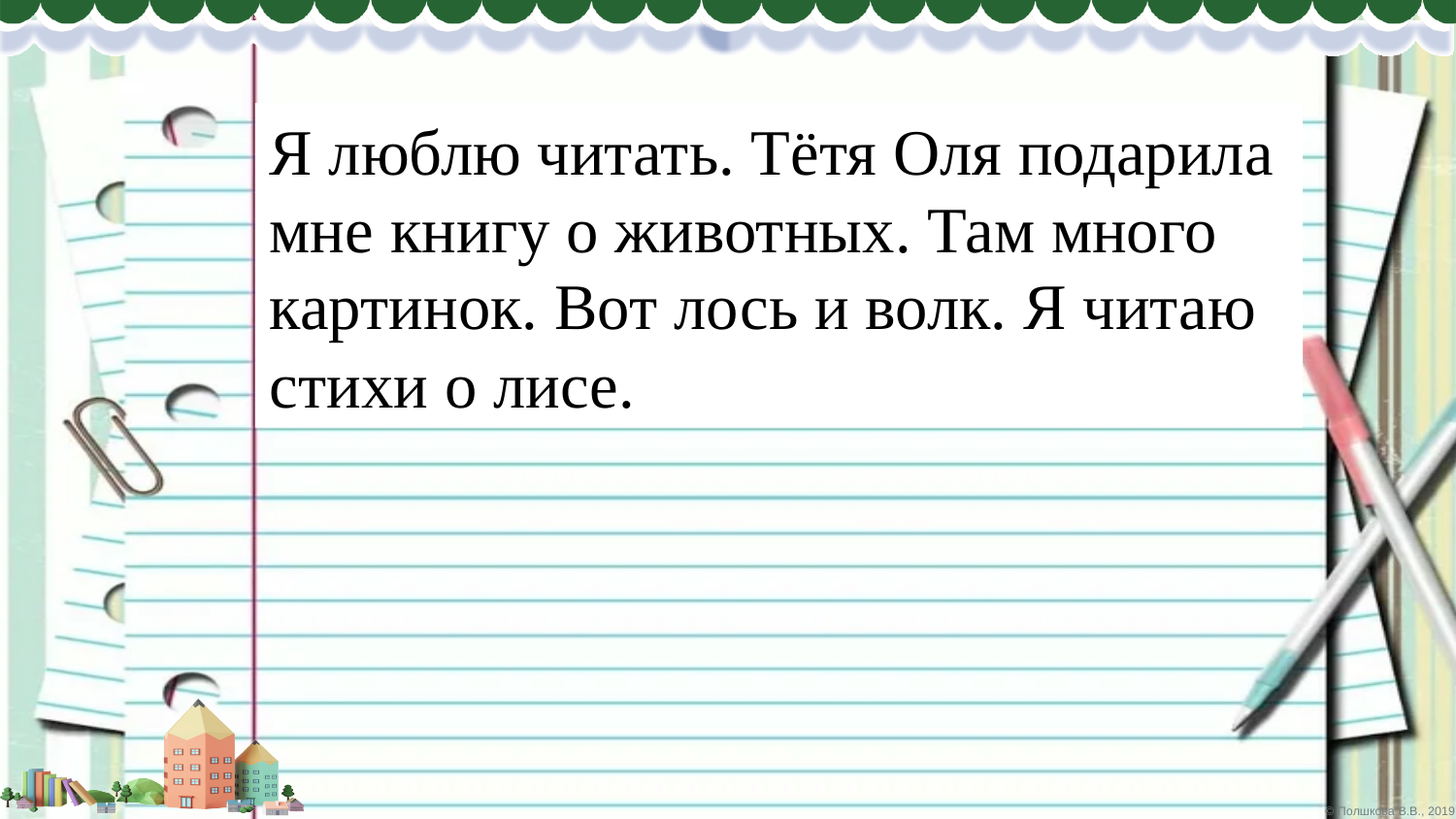

Я люблю читать. Тётя Оля подарила мне книгу о животных. Там много картинок. Вот лось и волк. Я читаю стихи о лисе.